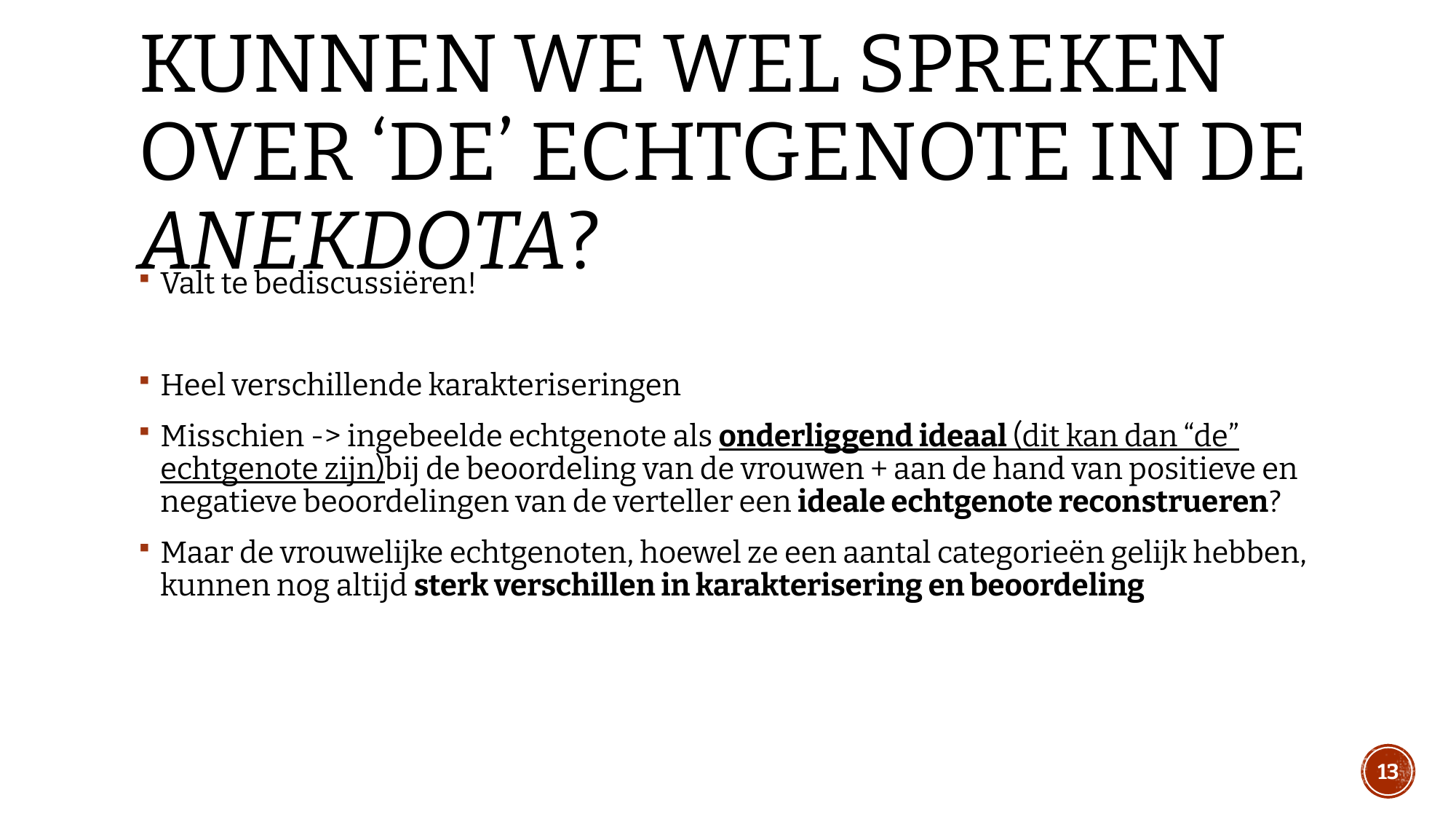

# Kunnen we wel spreken over ‘de’ echtgenote in de Anekdota?
Valt te bediscussiëren!

Heel verschillende karakteriseringen
Misschien -> ingebeelde echtgenote als onderliggend ideaal (dit kan dan “de” echtgenote zijn)bij de beoordeling van de vrouwen + aan de hand van positieve en negatieve beoordelingen van de verteller een ideale echtgenote reconstrueren?
Maar de vrouwelijke echtgenoten, hoewel ze een aantal categorieën gelijk hebben, kunnen nog altijd sterk verschillen in karakterisering en beoordeling

13